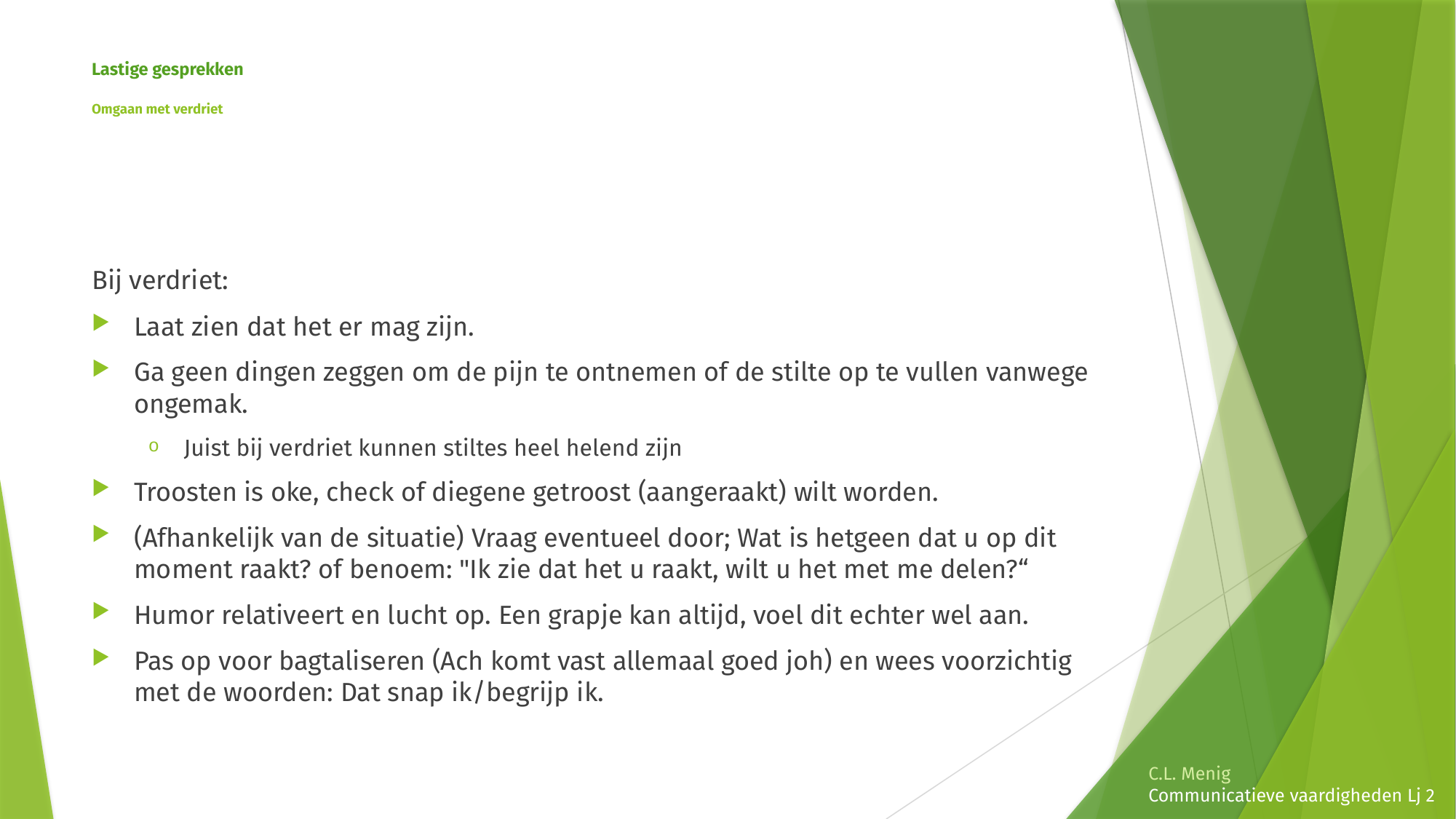

# Lastige gesprekken Omgaan met verdriet
Bij verdriet:
Laat zien dat het er mag zijn.
Ga geen dingen zeggen om de pijn te ontnemen of de stilte op te vullen vanwege ongemak.
Juist bij verdriet kunnen stiltes heel helend zijn
Troosten is oke, check of diegene getroost (aangeraakt) wilt worden.
(Afhankelijk van de situatie) Vraag eventueel door; Wat is hetgeen dat u op dit moment raakt? of benoem: "Ik zie dat het u raakt, wilt u het met me delen?“
Humor relativeert en lucht op. Een grapje kan altijd, voel dit echter wel aan.
Pas op voor bagtaliseren (Ach komt vast allemaal goed joh) en wees voorzichtig met de woorden: Dat snap ik/begrijp ik.
C.L. Menig
Communicatieve vaardigheden Lj 2